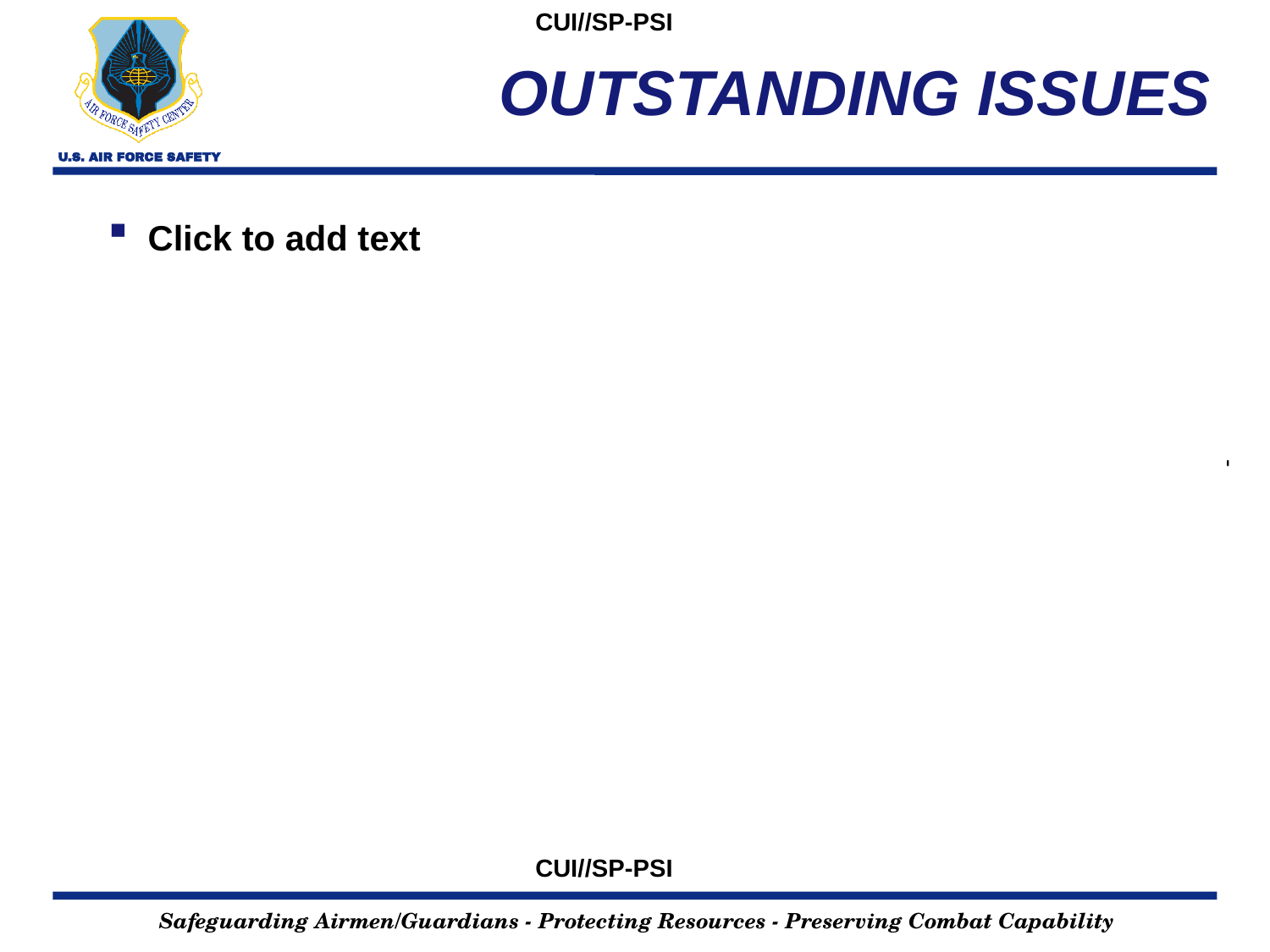

CUI//SP-PSI
# OUTSTANDING ISSUES
Click to add text

CUI//SP-PSI